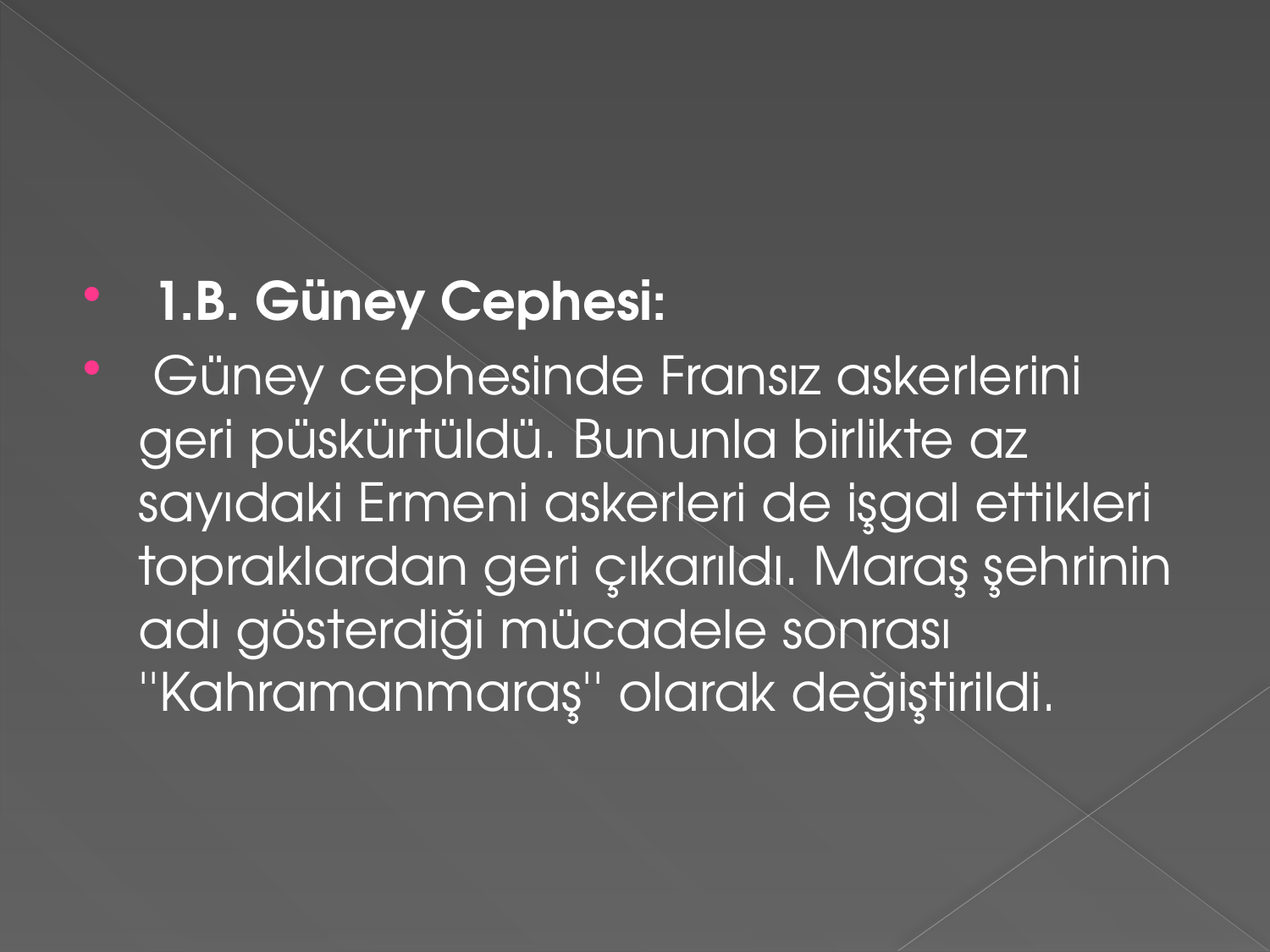

#
 1.B. Güney Cephesi:
 Güney cephesinde Fransız askerlerini geri püskürtüldü. Bununla birlikte az sayıdaki Ermeni askerleri de işgal ettikleri topraklardan geri çıkarıldı. Maraş şehrinin adı gösterdiği mücadele sonrası ''Kahramanmaraş'' olarak değiştirildi.